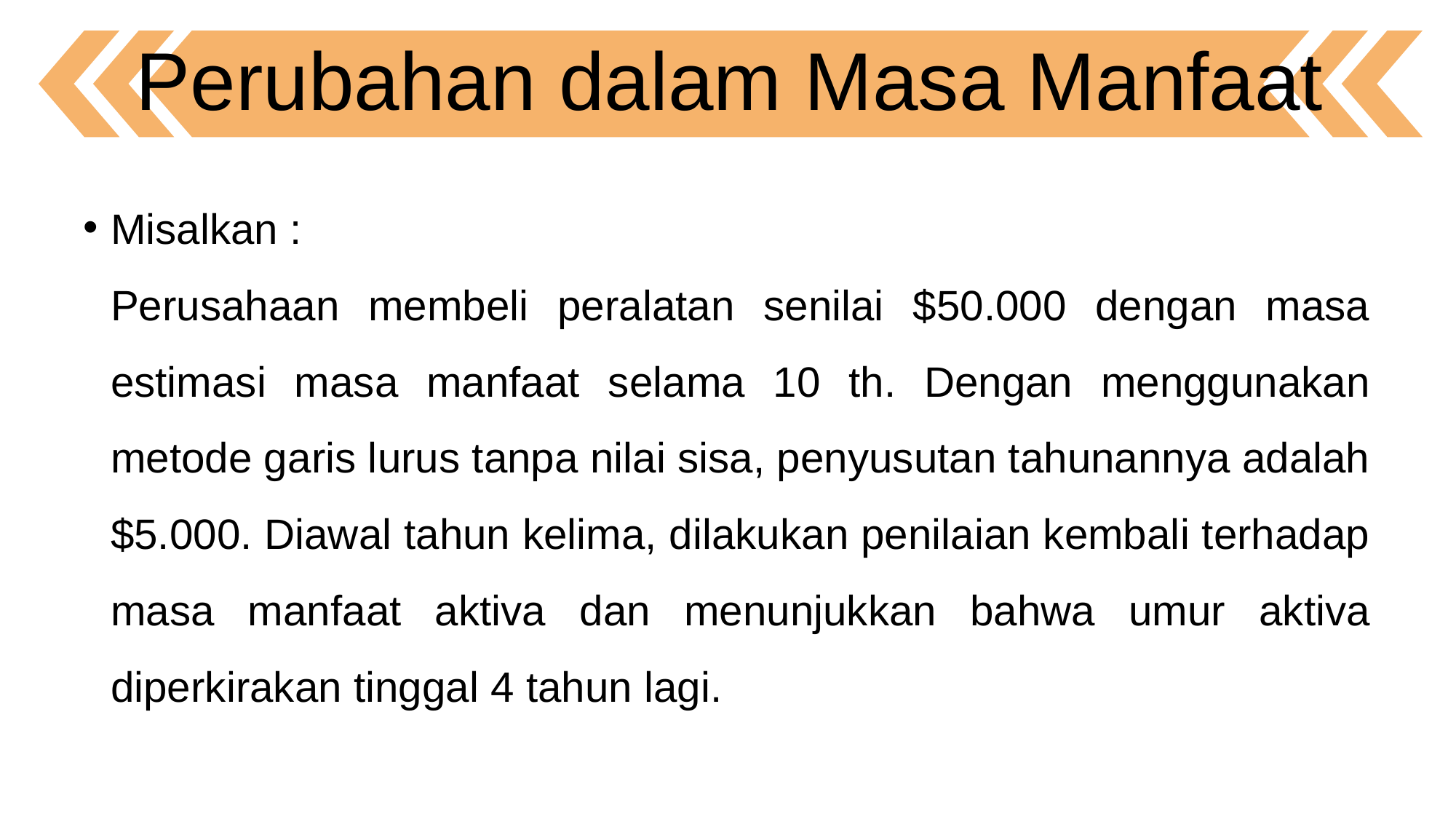

Perubahan dalam Masa Manfaat
Misalkan :
	Perusahaan membeli peralatan senilai $50.000 dengan masa estimasi masa manfaat selama 10 th. Dengan menggunakan metode garis lurus tanpa nilai sisa, penyusutan tahunannya adalah $5.000. Diawal tahun kelima, dilakukan penilaian kembali terhadap masa manfaat aktiva dan menunjukkan bahwa umur aktiva diperkirakan tinggal 4 tahun lagi.